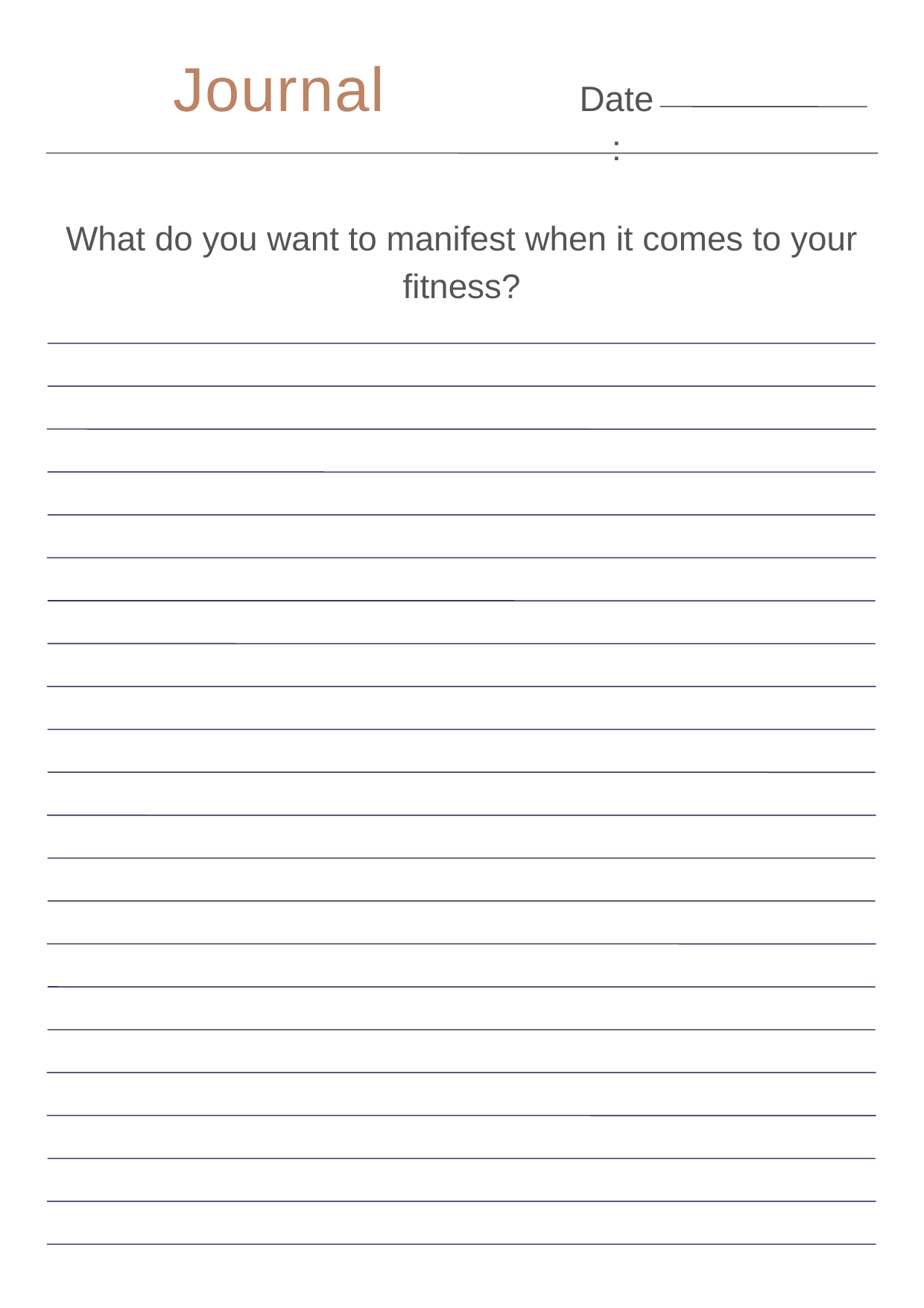

Journal
Date:

What do you want to manifest when it comes to your fitness?